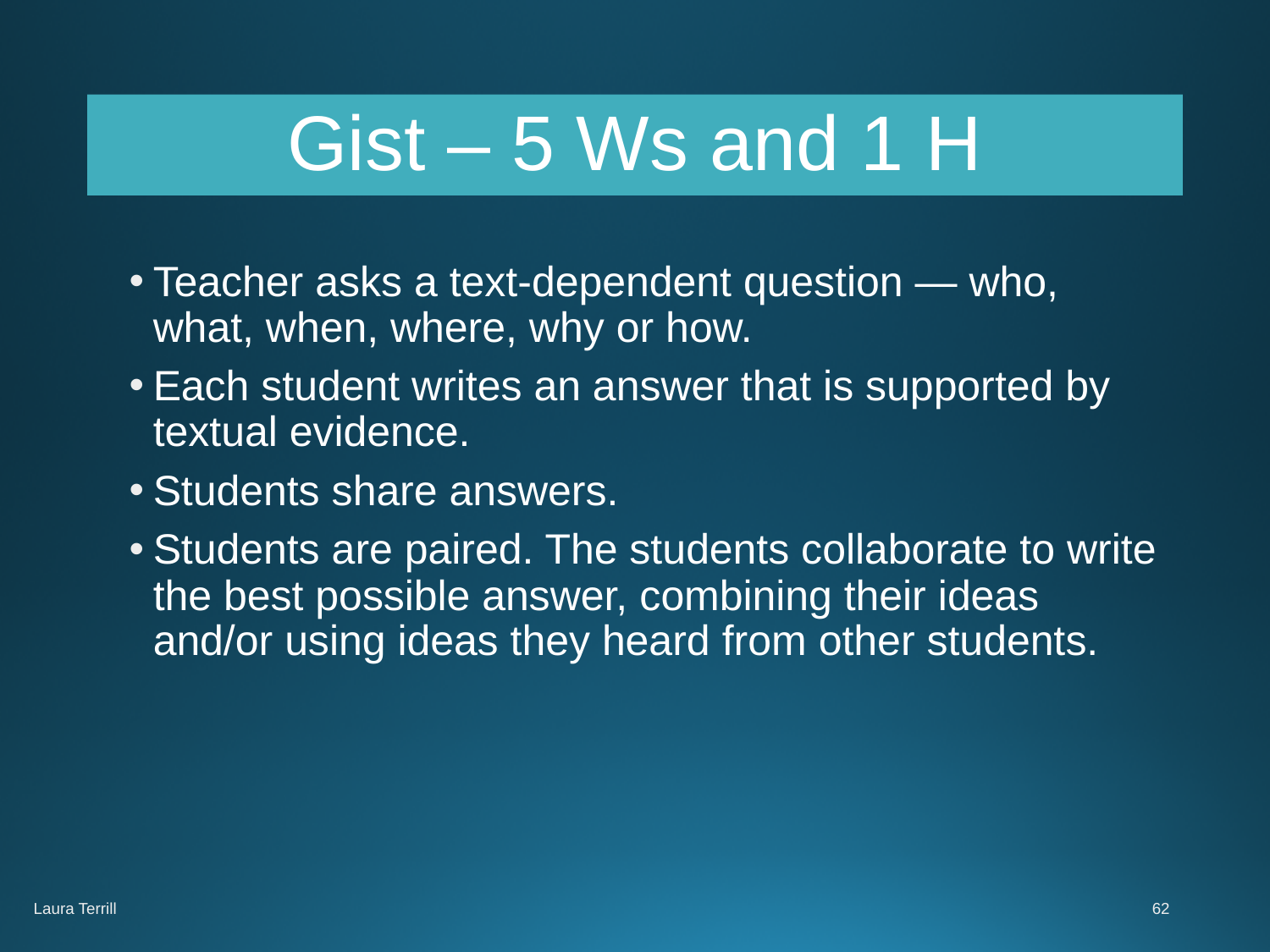

# Gist – 5 Ws and 1 H
Teacher asks a text-dependent question — who, what, when, where, why or how.
Each student writes an answer that is supported by textual evidence.
Students share answers.
Students are paired. The students collaborate to write the best possible answer, combining their ideas and/or using ideas they heard from other students.

Laura Terrill
62